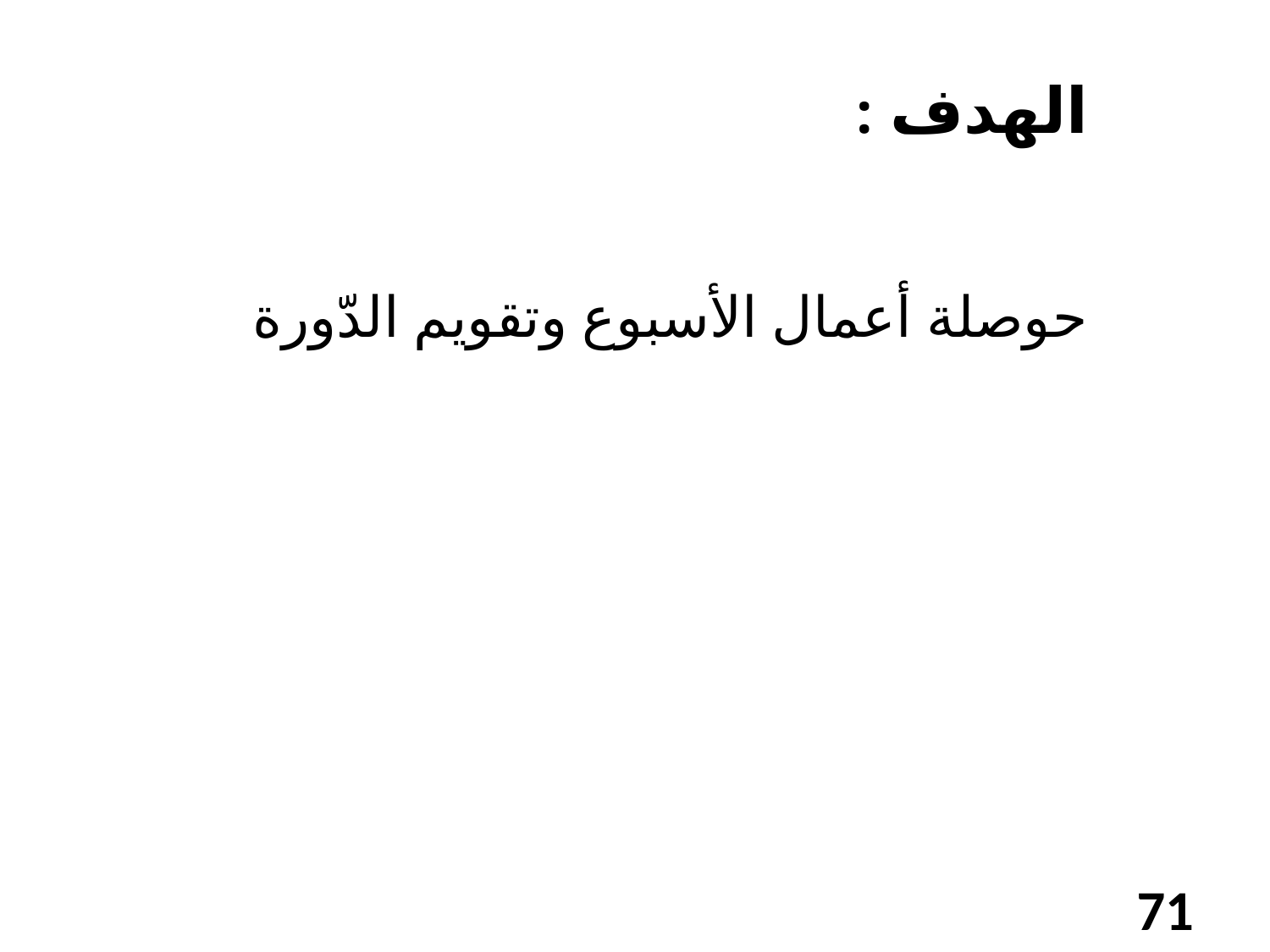

الهدف :

حوصلة أعمال الأسبوع وتقويم الدّورة

71